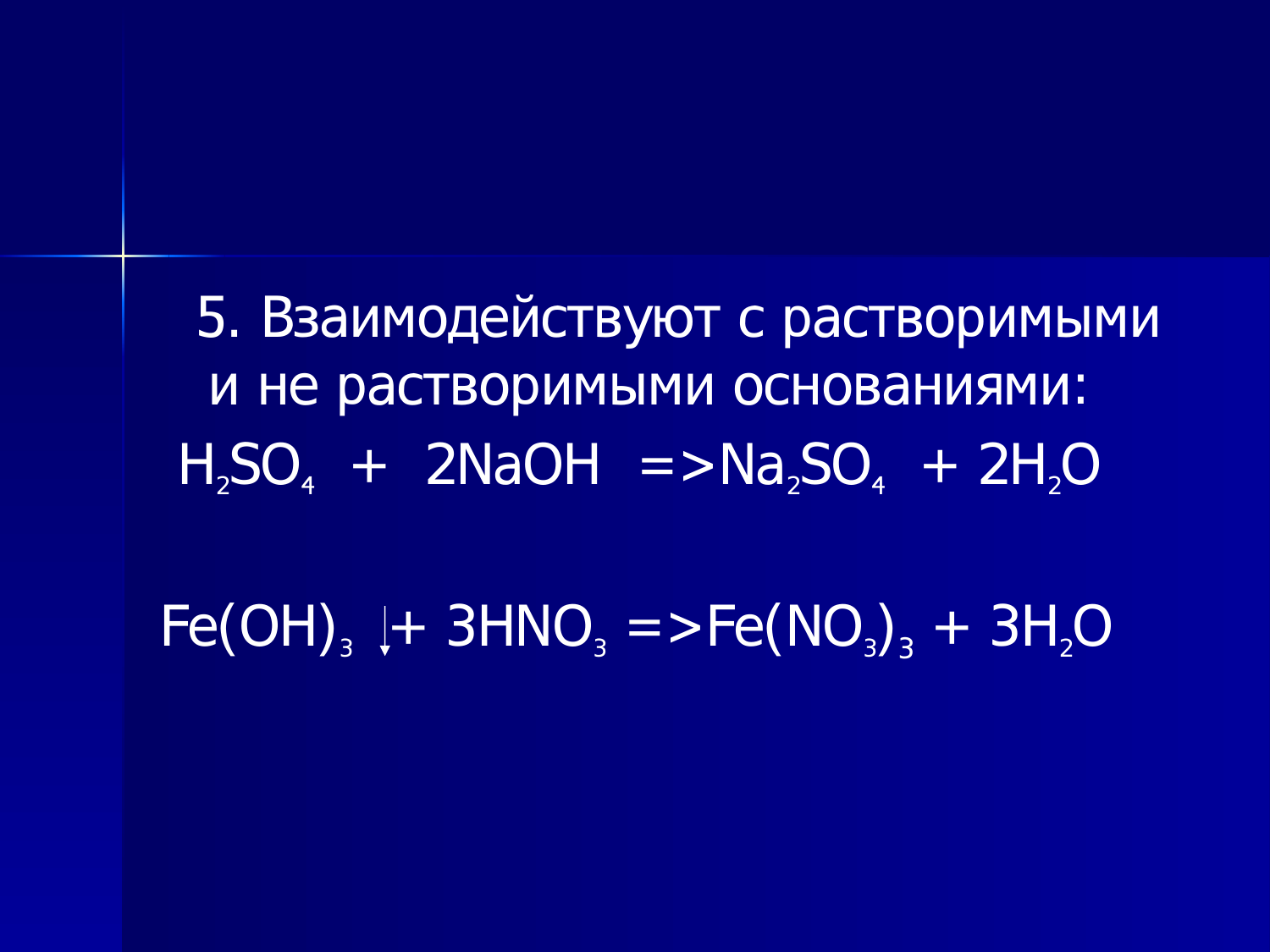

#
  5. Взаимодействуют с растворимыми и не растворимыми основаниями:
 H2SO4  +  2NaOH  =>Na2SO4  + 2H2O

Fe(OH)3  + 3HNO3 =>Fe(NO3)3 + 3H2O